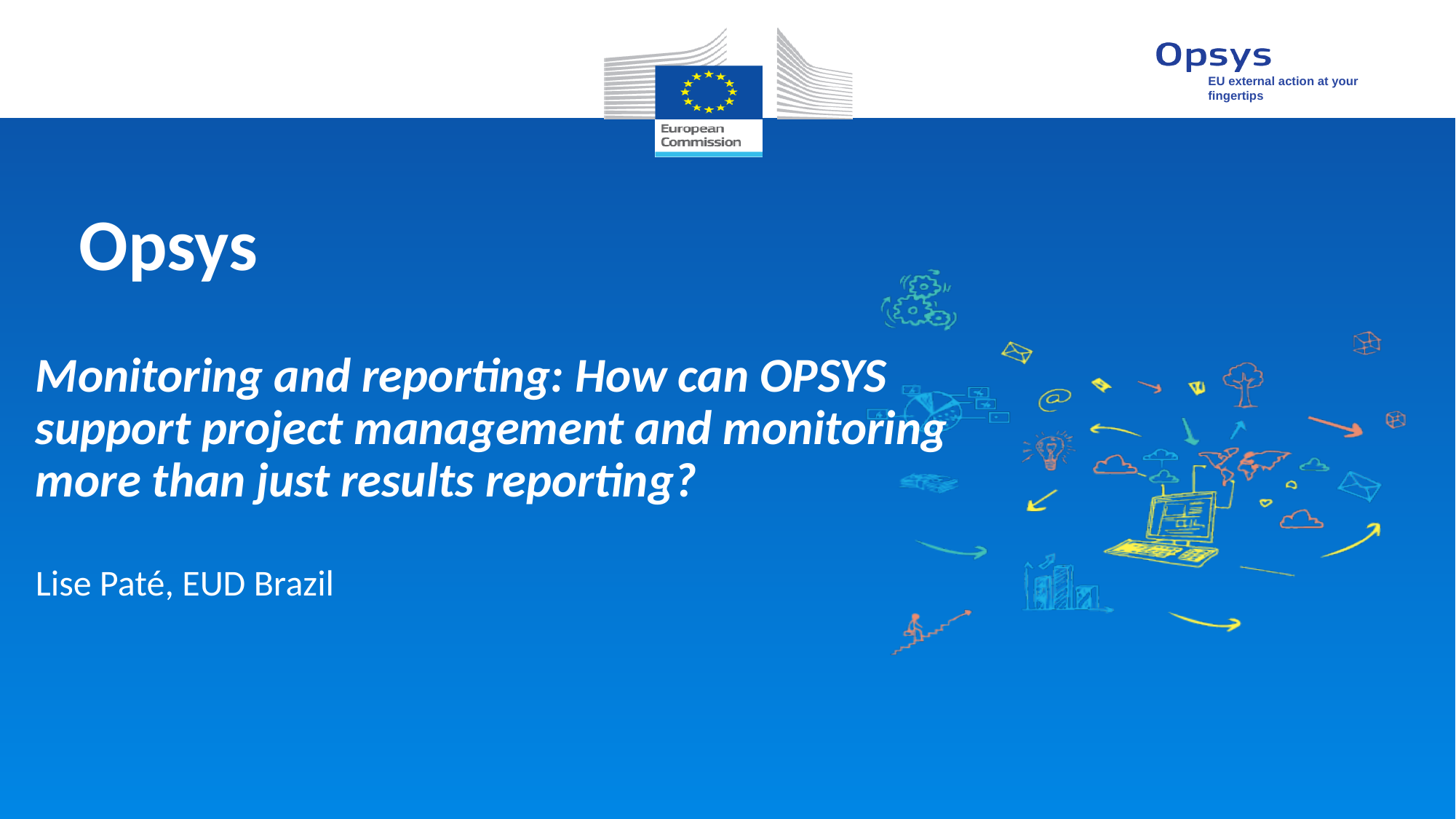

Opsys
Monitoring and reporting: How can OPSYS support project management and monitoring more than just results reporting?

Lise Paté, EUD Brazil